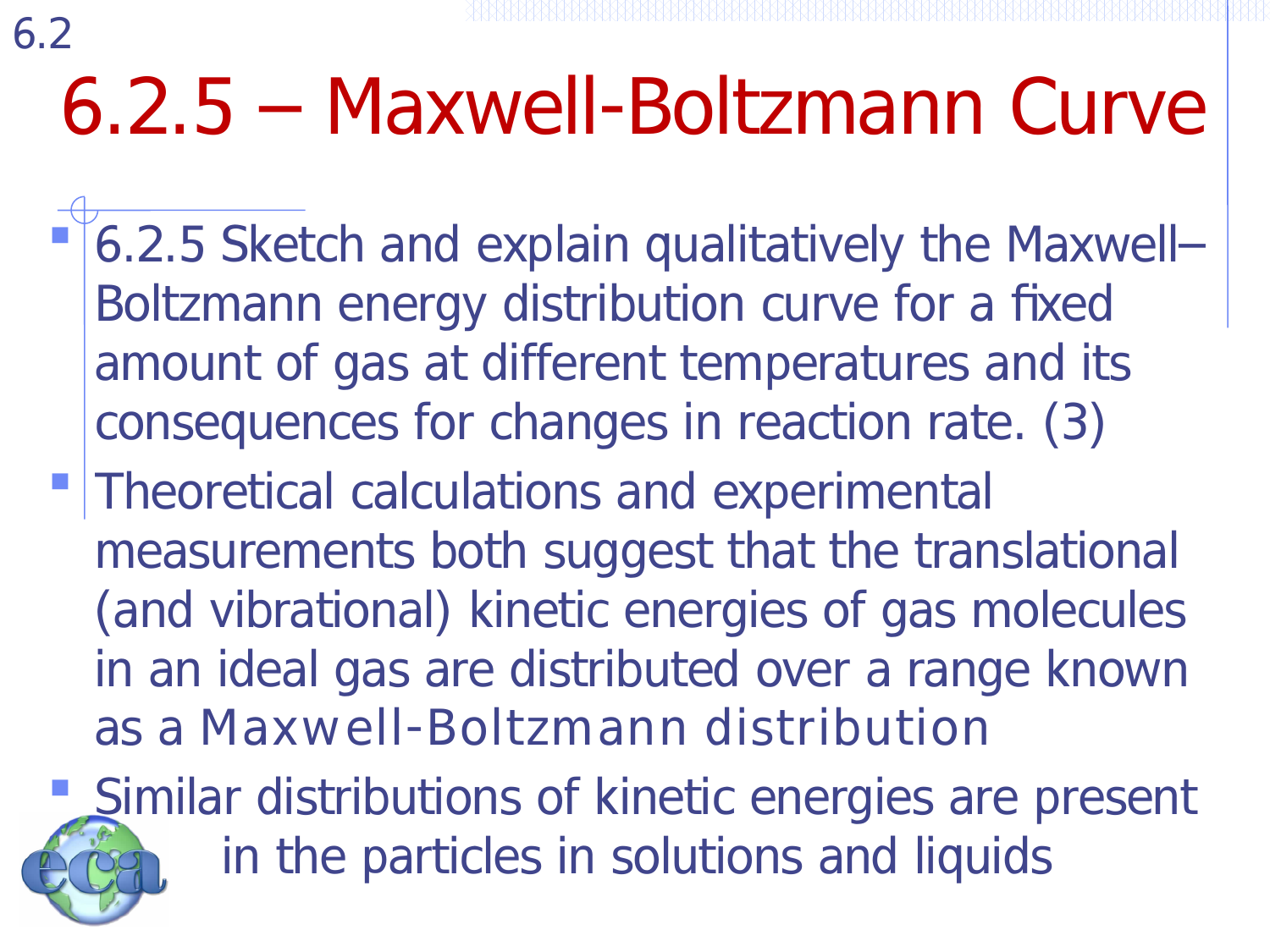

# 6.2.5 – Maxwell-Boltzmann Curve
6.2.5 Sketch and explain qualitatively the Maxwell–Boltzmann energy distribution curve for a fixed amount of gas at different temperatures and its consequences for changes in reaction rate. (3)
Theoretical calculations and experimental measurements both suggest that the translational (and vibrational) kinetic energies of gas molecules in an ideal gas are distributed over a range known as a Maxwell-Boltzmann distribution
Similar distributions of kinetic energies are present 	in the particles in solutions and liquids